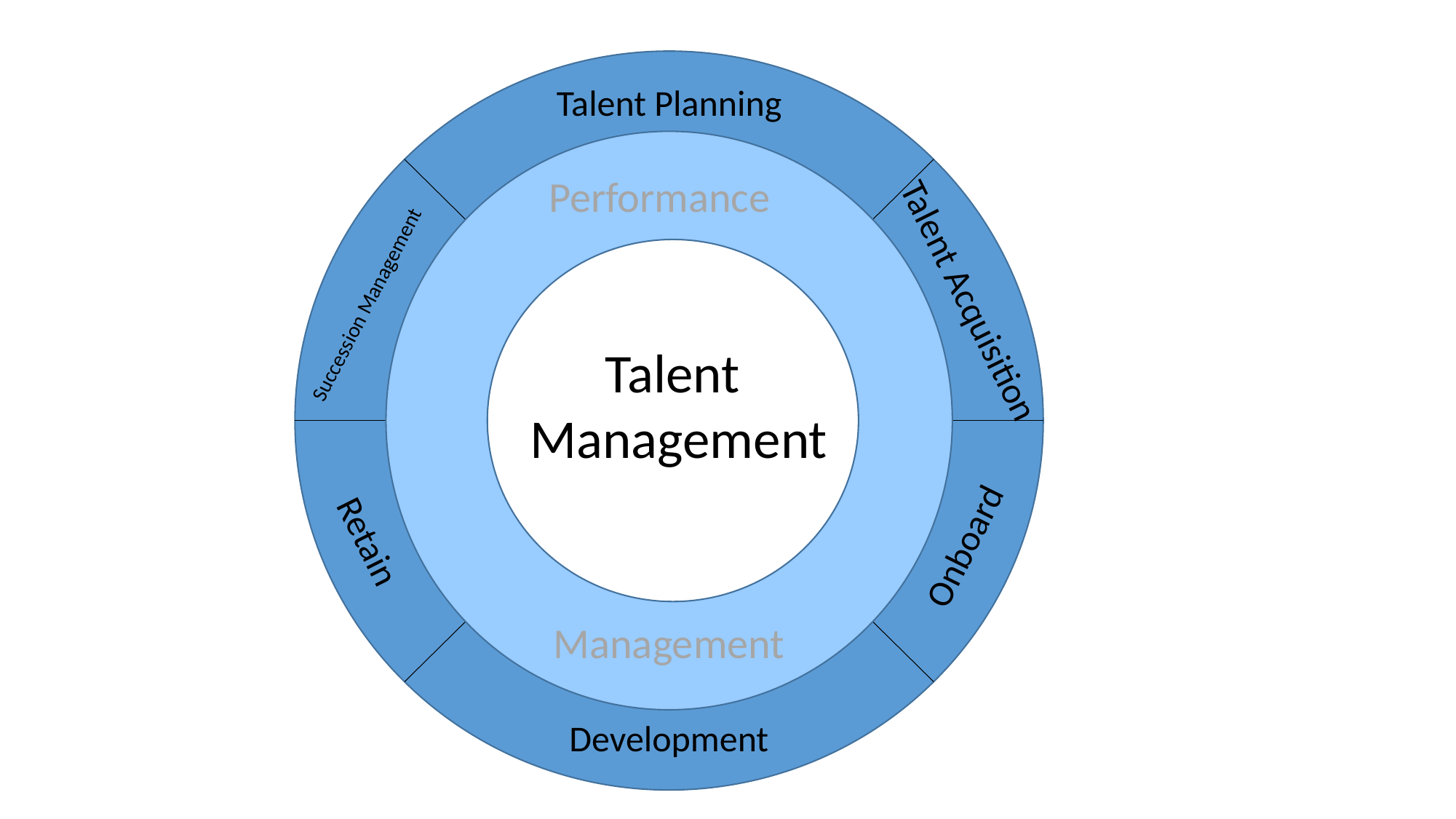

Talent Planning

Performance

Talent Acquisition
Succession Management
Talent
Management
Retain
Onboard
Management
Development